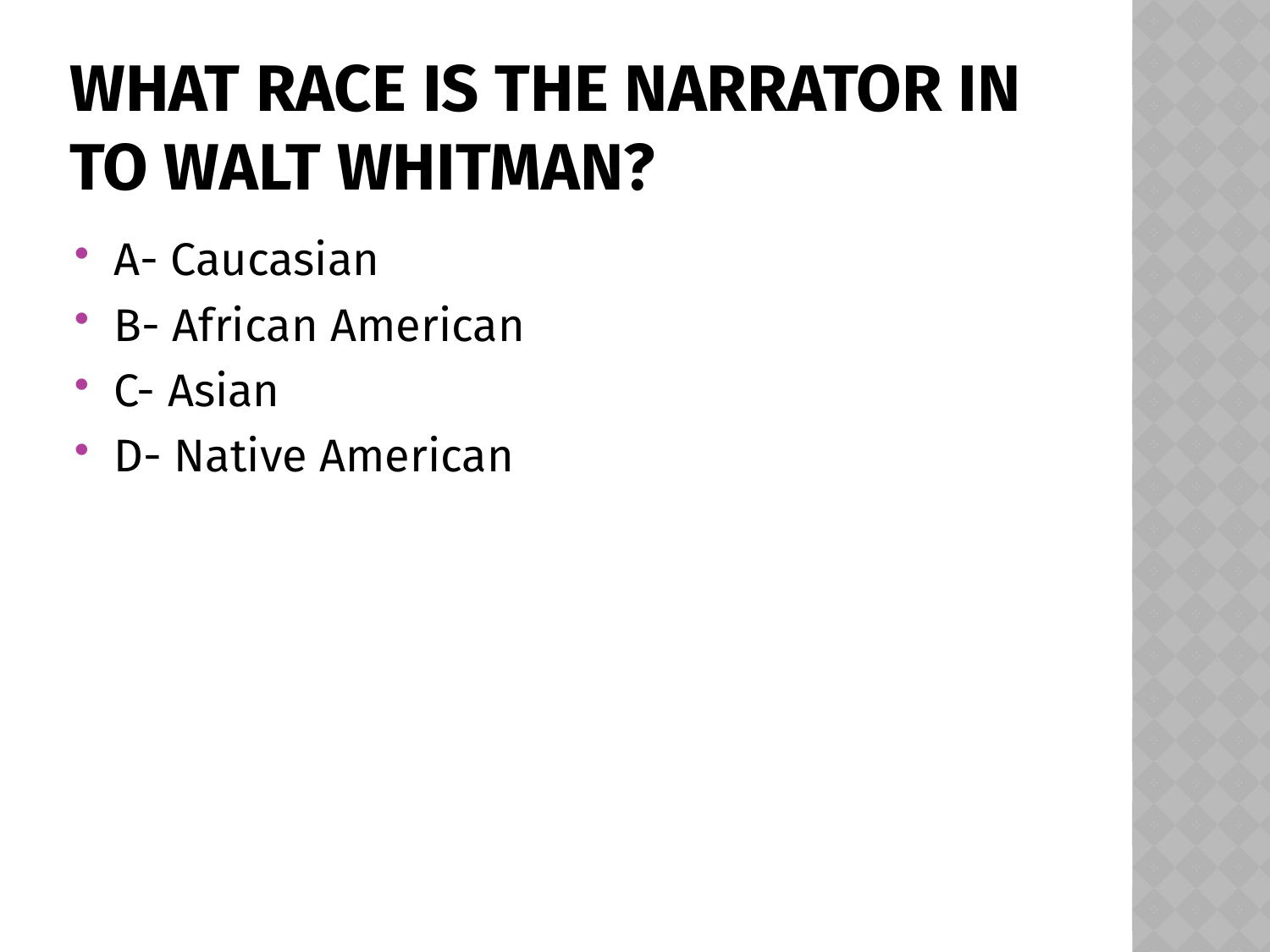

# What race is the narrator in To Walt Whitman?
A- Caucasian
B- African American
C- Asian
D- Native American